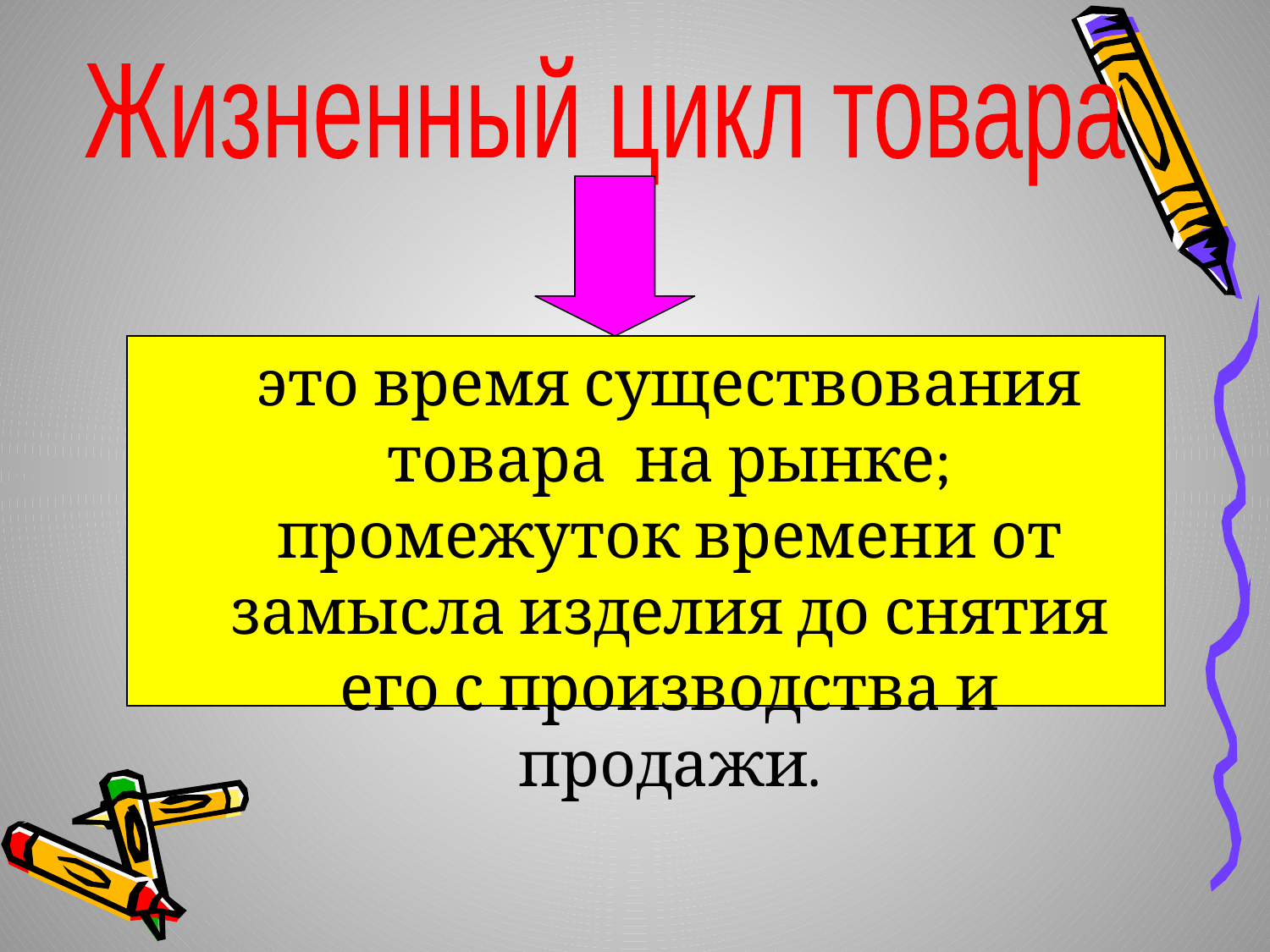

Жизненный цикл товара

	это время существования товара  на рынке; промежуток времени от замысла изделия до снятия его с производства и продажи.